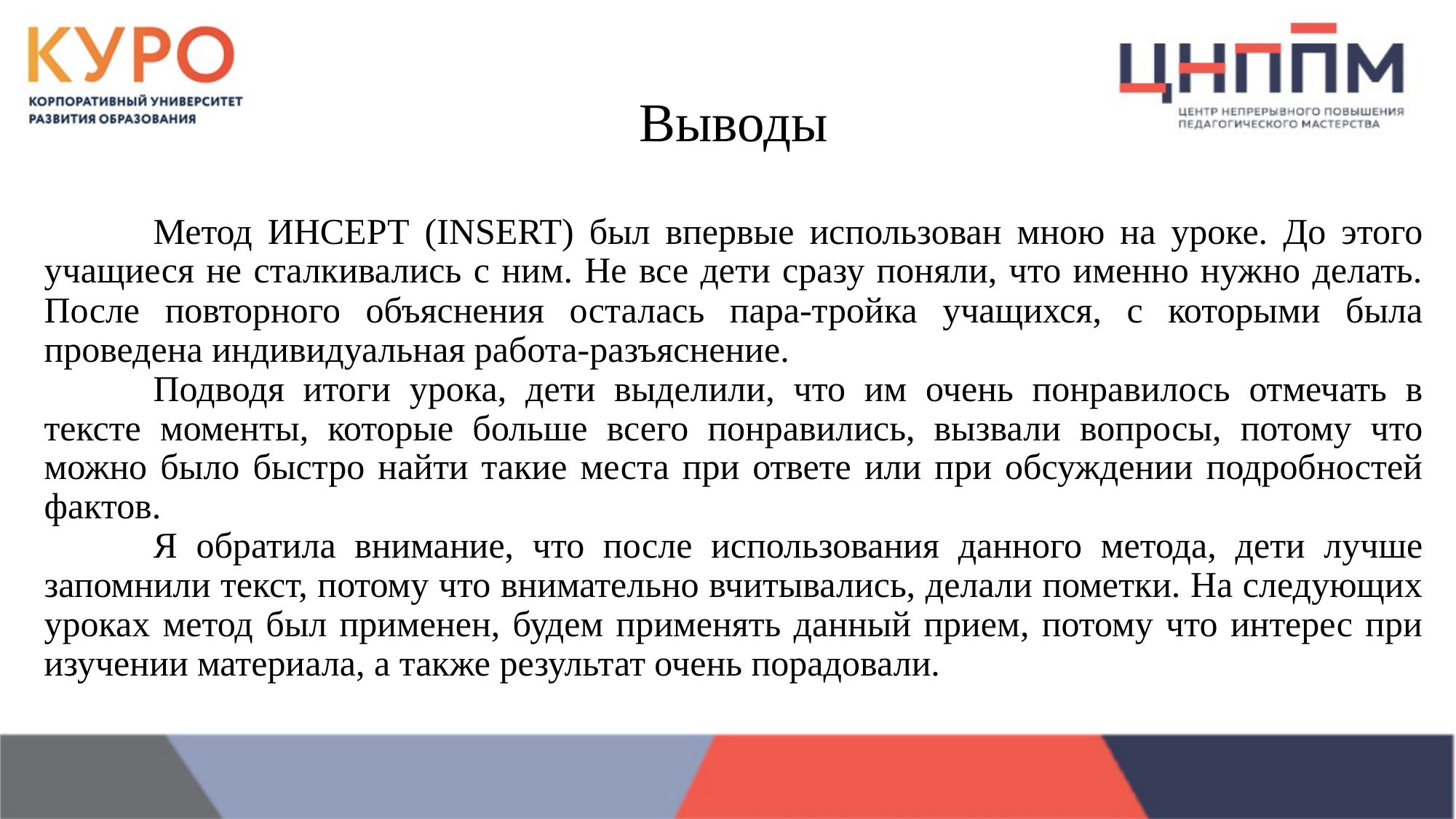

Выводы

	Метод ИНСЕРТ (INSERT) был впервые использован мною на уроке. До этого учащиеся не сталкивались с ним. Не все дети сразу поняли, что именно нужно делать. После повторного объяснения осталась пара-тройка учащихся, с которыми была проведена индивидуальная работа-разъяснение.
	Подводя итоги урока, дети выделили, что им очень понравилось отмечать в тексте моменты, которые больше всего понравились, вызвали вопросы, потому что можно было быстро найти такие места при ответе или при обсуждении подробностей фактов.
	Я обратила внимание, что после использования данного метода, дети лучше запомнили текст, потому что внимательно вчитывались, делали пометки. На следующих уроках метод был применен, будем применять данный прием, потому что интерес при изучении материала, а также результат очень порадовали.